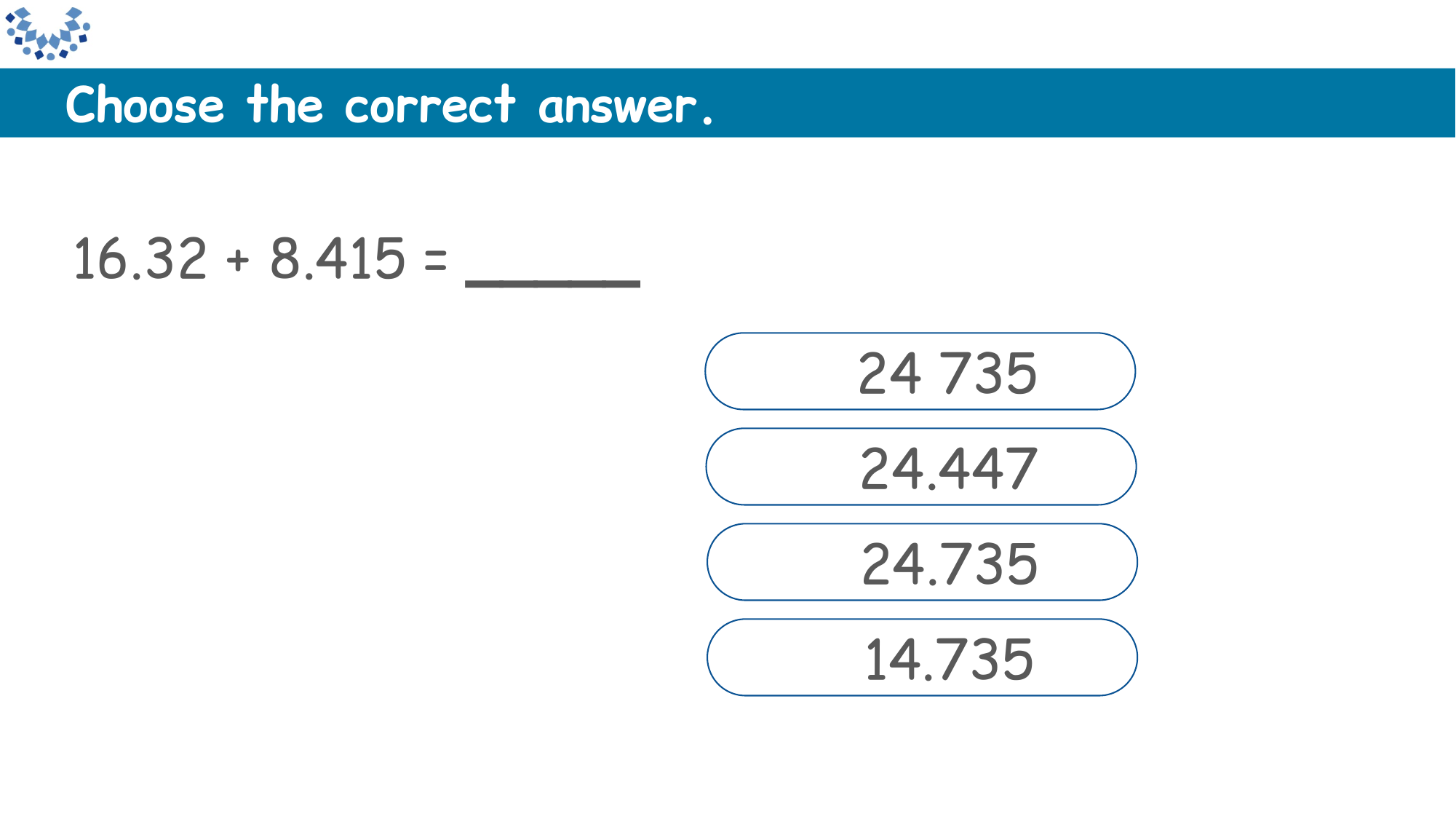

Choose the correct answer.
16.32 + 8.415 = _____
24 735

24.447
24.735
14.735